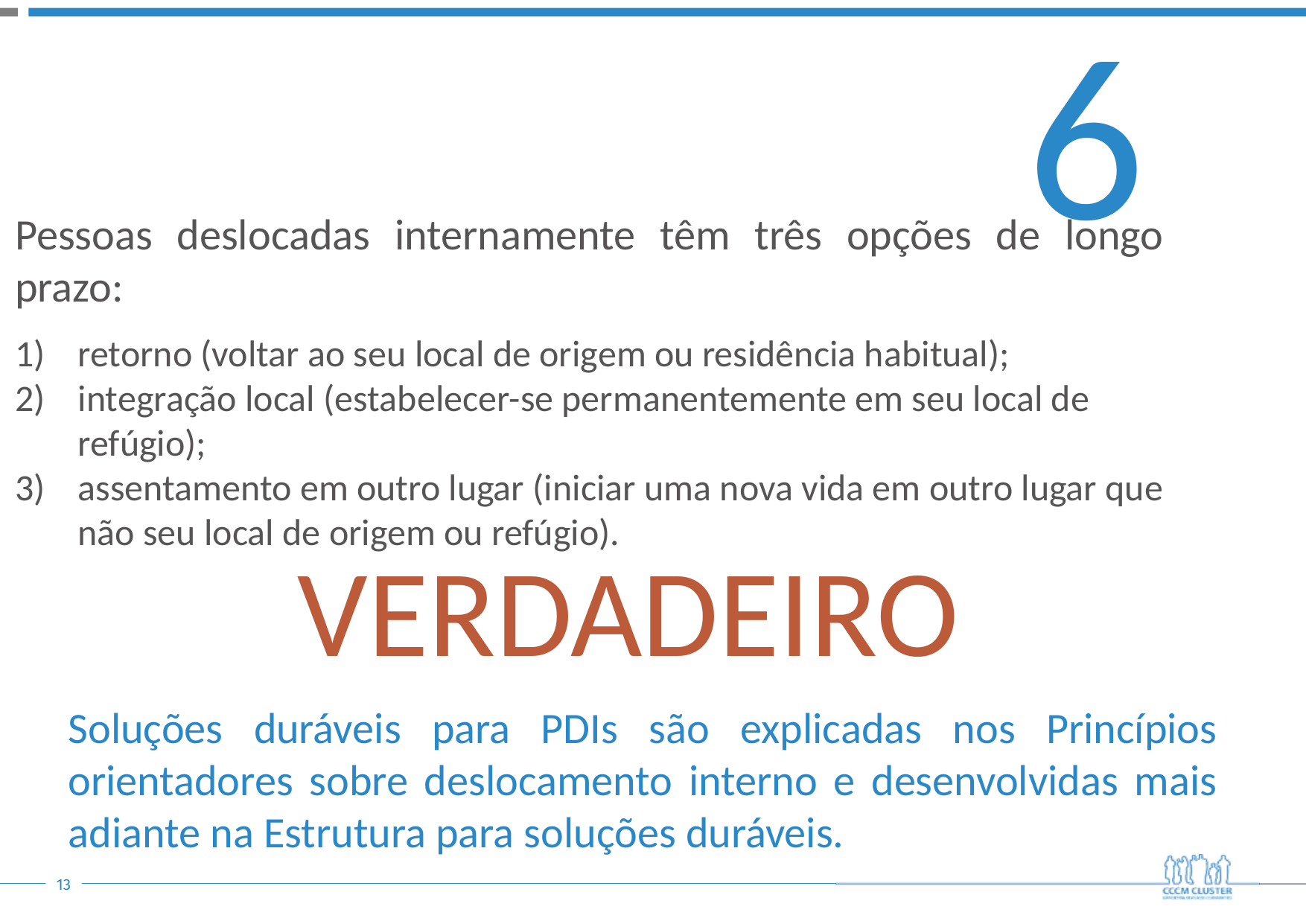

6
Pessoas deslocadas internamente têm três opções de longo prazo:
retorno (voltar ao seu local de origem ou residência habitual);
integração local (estabelecer-se permanentemente em seu local de refúgio);
assentamento em outro lugar (iniciar uma nova vida em outro lugar que não seu local de origem ou refúgio).
VERDADEIRO
Soluções duráveis para PDIs são explicadas nos Princípios orientadores sobre deslocamento interno e desenvolvidas mais adiante na Estrutura para soluções duráveis.